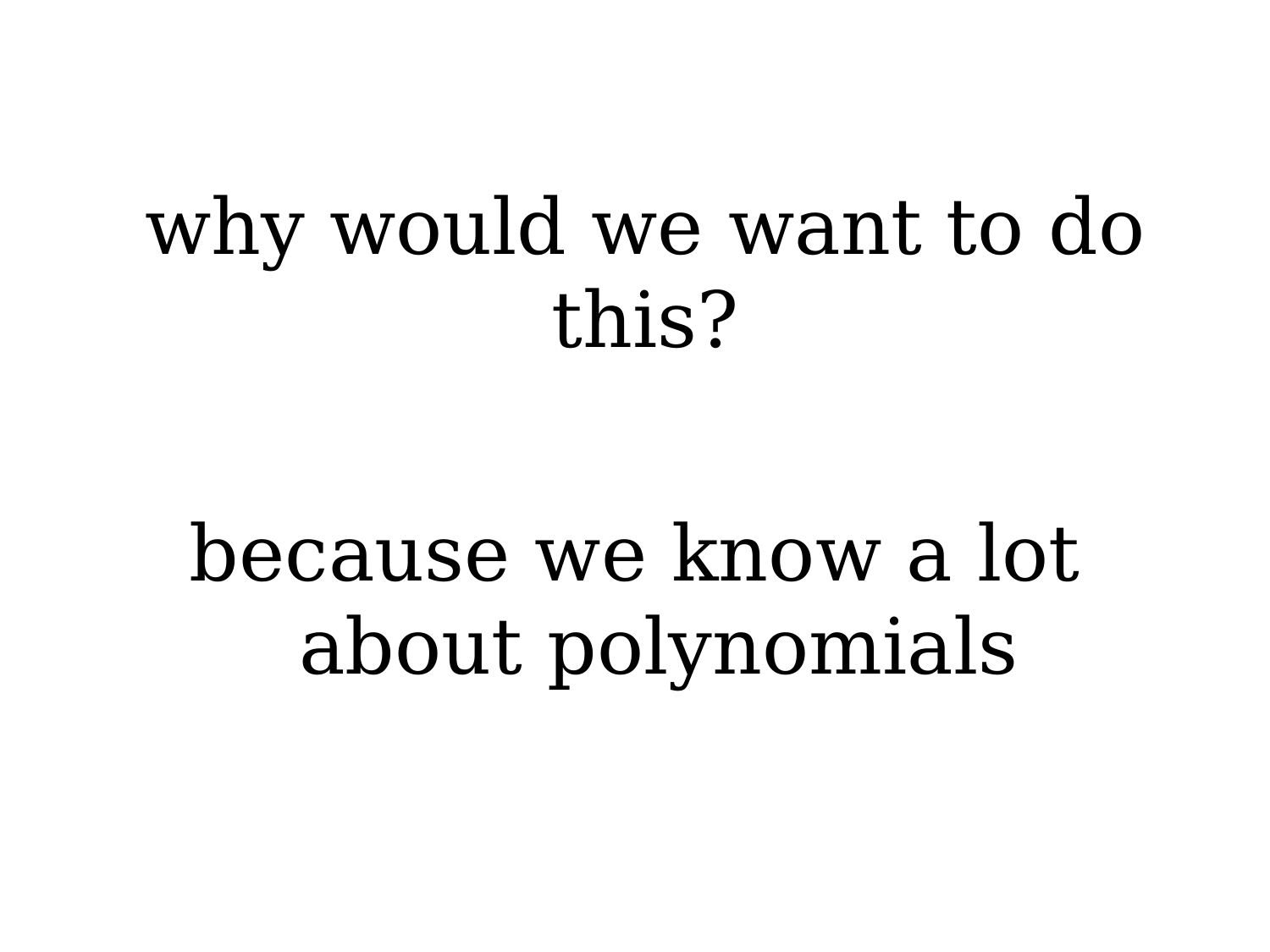

# why would we want to do this?
because we know a lot about polynomials